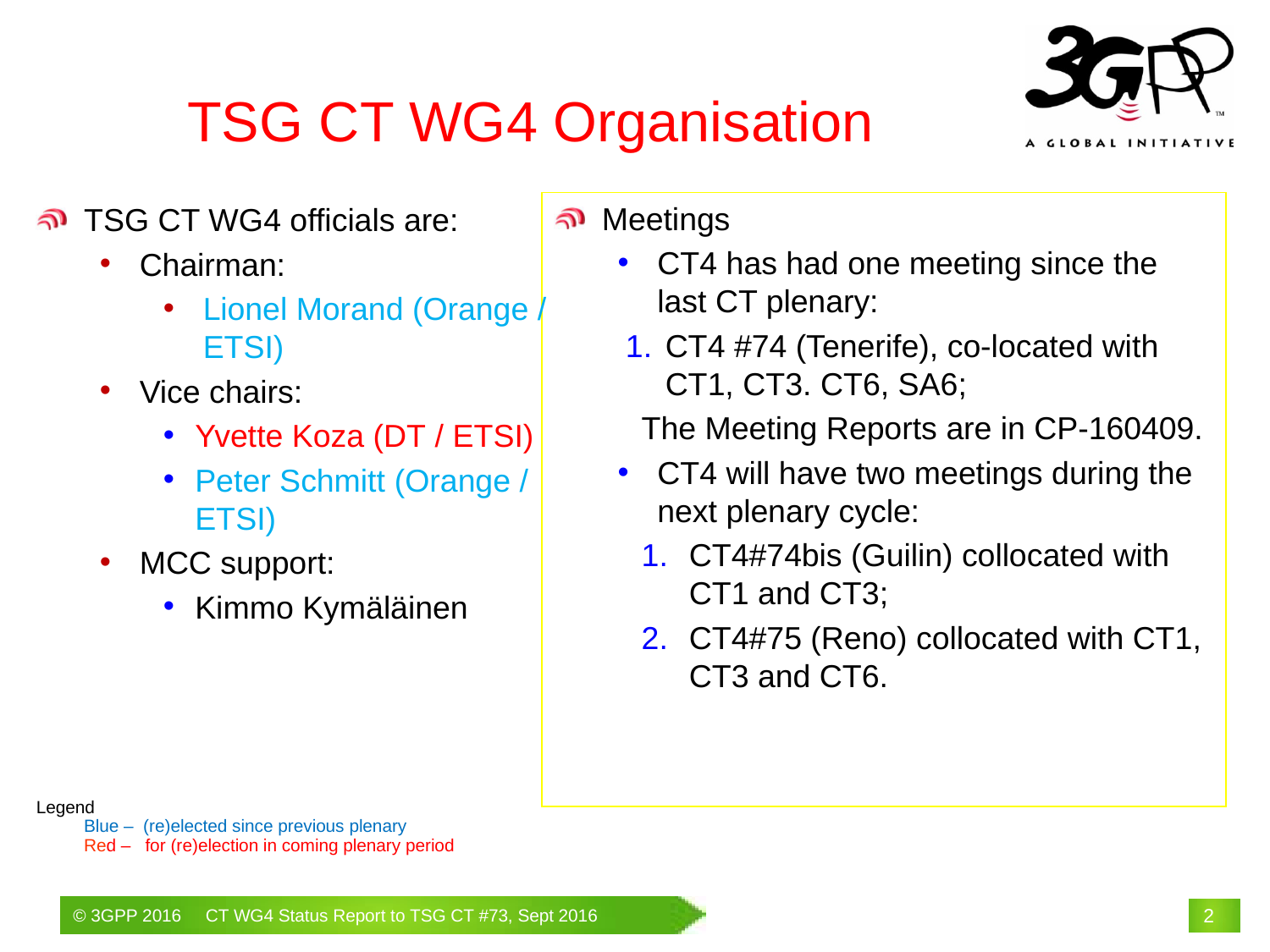

TSG CT WG4 Organisation
Meetings
CT4 has had one meeting since the last CT plenary:
CT4 #74 (Tenerife), co-located with CT1, CT3. CT6, SA6;
The Meeting Reports are in CP-160409.
CT4 will have two meetings during the next plenary cycle:
CT4#74bis (Guilin) collocated with CT1 and CT3;
CT4#75 (Reno) collocated with CT1, CT3 and CT6.
TSG CT WG4 officials are:
Chairman:
Lionel Morand (Orange / ETSI)
Vice chairs:
Yvette Koza (DT / ETSI)
Peter Schmitt (Orange / ETSI)
MCC support:
Kimmo Kymäläinen
Legend
Blue –  (re)elected since previous plenary
Red –   for (re)election in coming plenary period